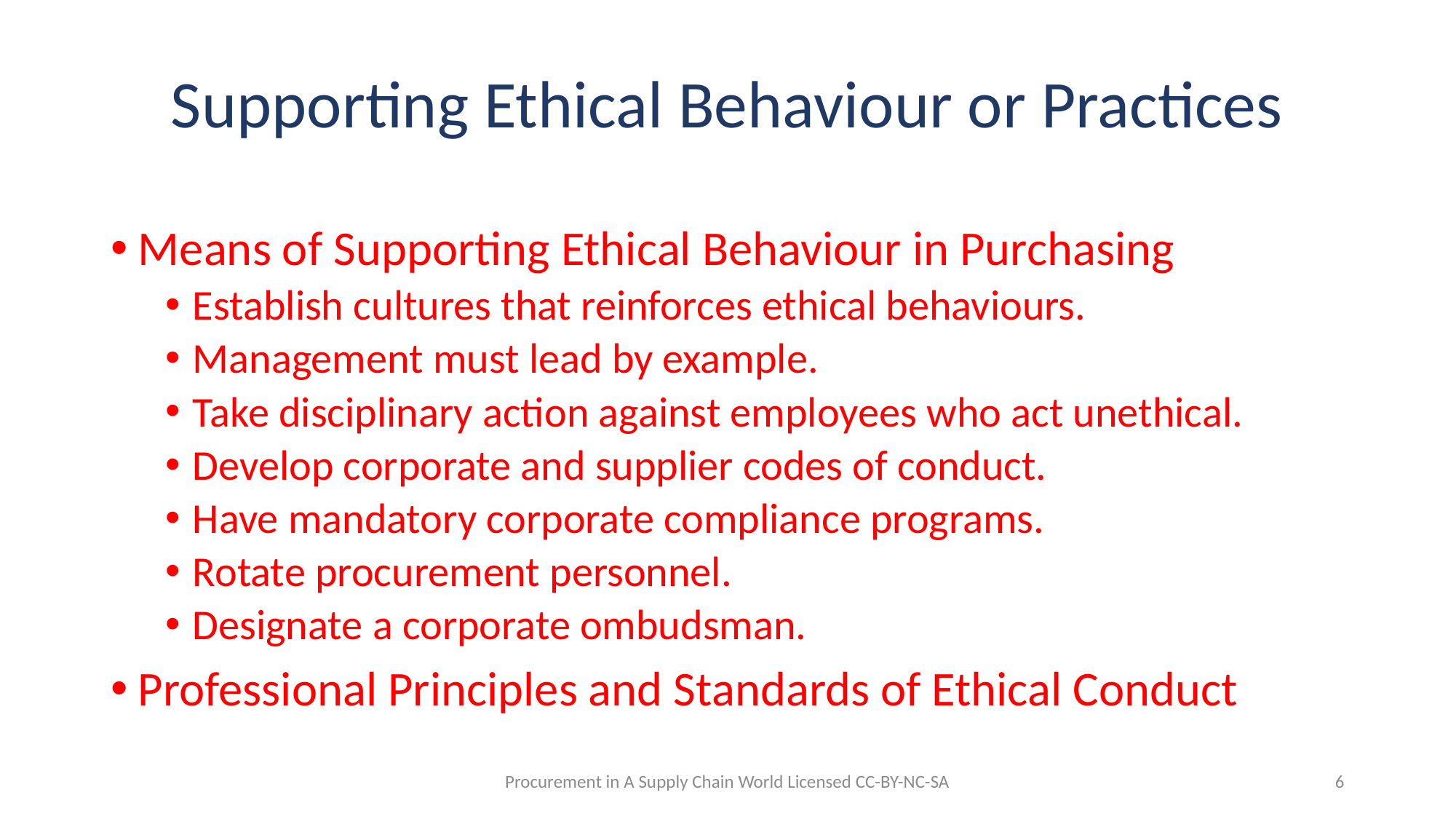

# Supporting Ethical Behaviour or Practices

Means of Supporting Ethical Behaviour in Purchasing
Establish cultures that reinforces ethical behaviours.
Management must lead by example.
Take disciplinary action against employees who act unethical.
Develop corporate and supplier codes of conduct.
Have mandatory corporate compliance programs.
Rotate procurement personnel.
Designate a corporate ombudsman.
Professional Principles and Standards of Ethical Conduct
Procurement in A Supply Chain World Licensed CC-BY-NC-SA
6